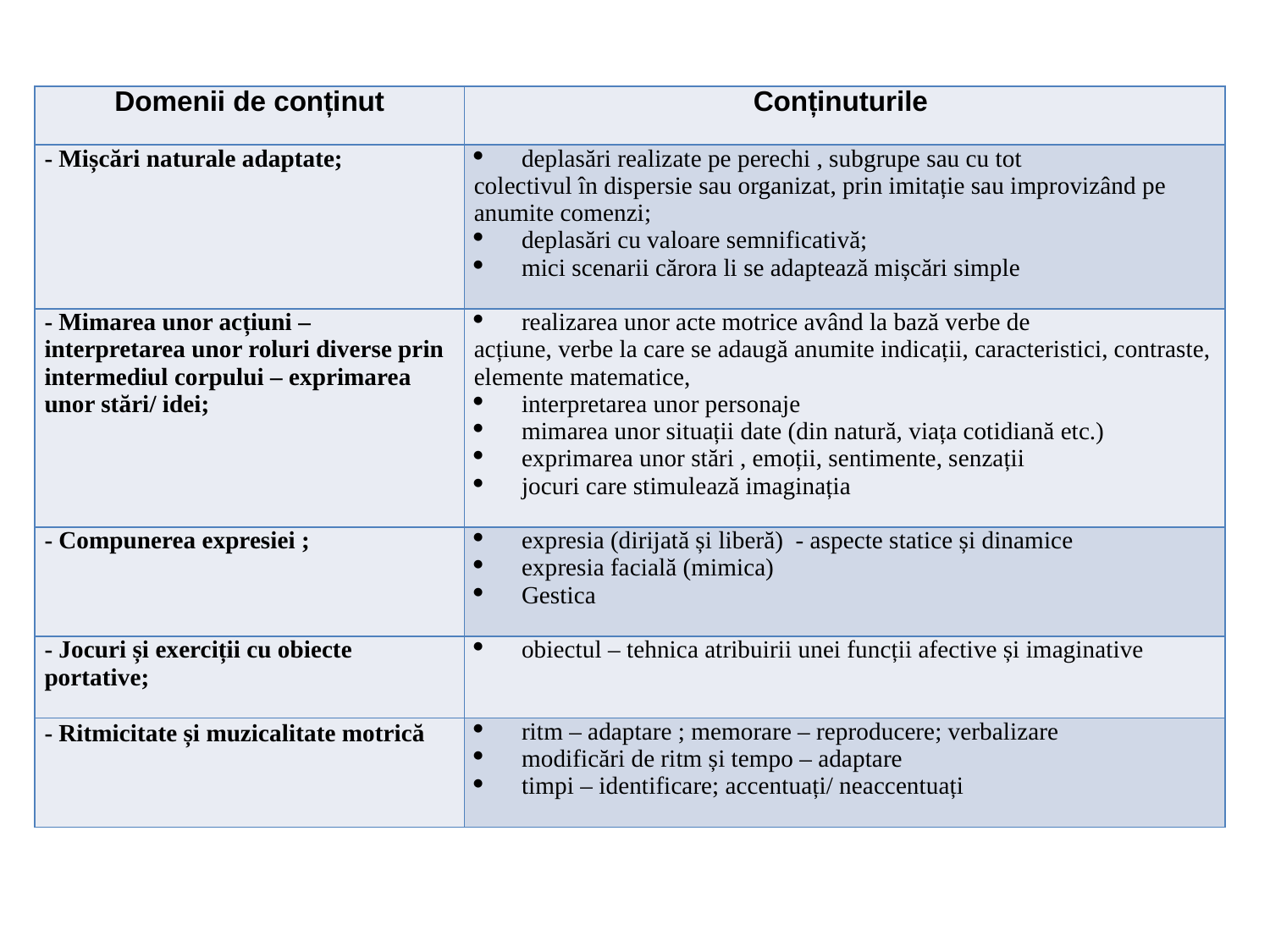

| Domenii de conținut | Conținuturile |
| --- | --- |
| - Mișcări naturale adaptate; | deplasări realizate pe perechi , subgrupe sau cu tot colectivul în dispersie sau organizat, prin imitație sau improvizând pe anumite comenzi; deplasări cu valoare semnificativă; mici scenarii cărora li se adaptează mișcări simple |
| - Mimarea unor acțiuni – interpretarea unor roluri diverse prin intermediul corpului – exprimarea unor stări/ idei; | realizarea unor acte motrice având la bază verbe de acțiune, verbe la care se adaugă anumite indicații, caracteristici, contraste, elemente matematice, interpretarea unor personaje mimarea unor situații date (din natură, viața cotidiană etc.) exprimarea unor stări , emoții, sentimente, senzații jocuri care stimulează imaginația |
| - Compunerea expresiei ; | expresia (dirijată și liberă) - aspecte statice și dinamice expresia facială (mimica) Gestica |
| - Jocuri și exerciții cu obiecte portative; | obiectul – tehnica atribuirii unei funcții afective și imaginative |
| - Ritmicitate și muzicalitate motrică | ritm – adaptare ; memorare – reproducere; verbalizare modificări de ritm și tempo – adaptare timpi – identificare; accentuați/ neaccentuați |